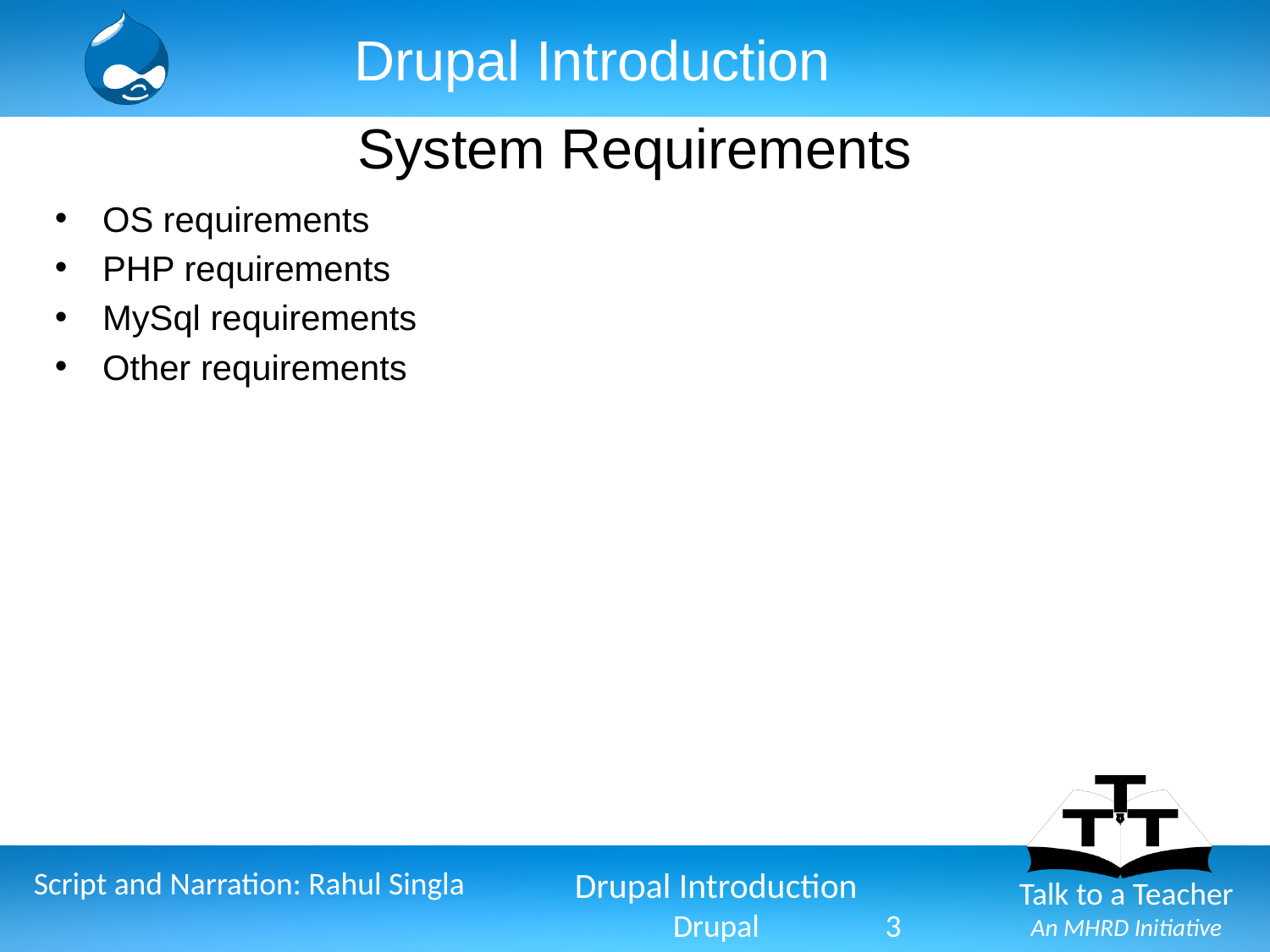

System Requirements
OS requirements
PHP requirements
MySql requirements
Other requirements